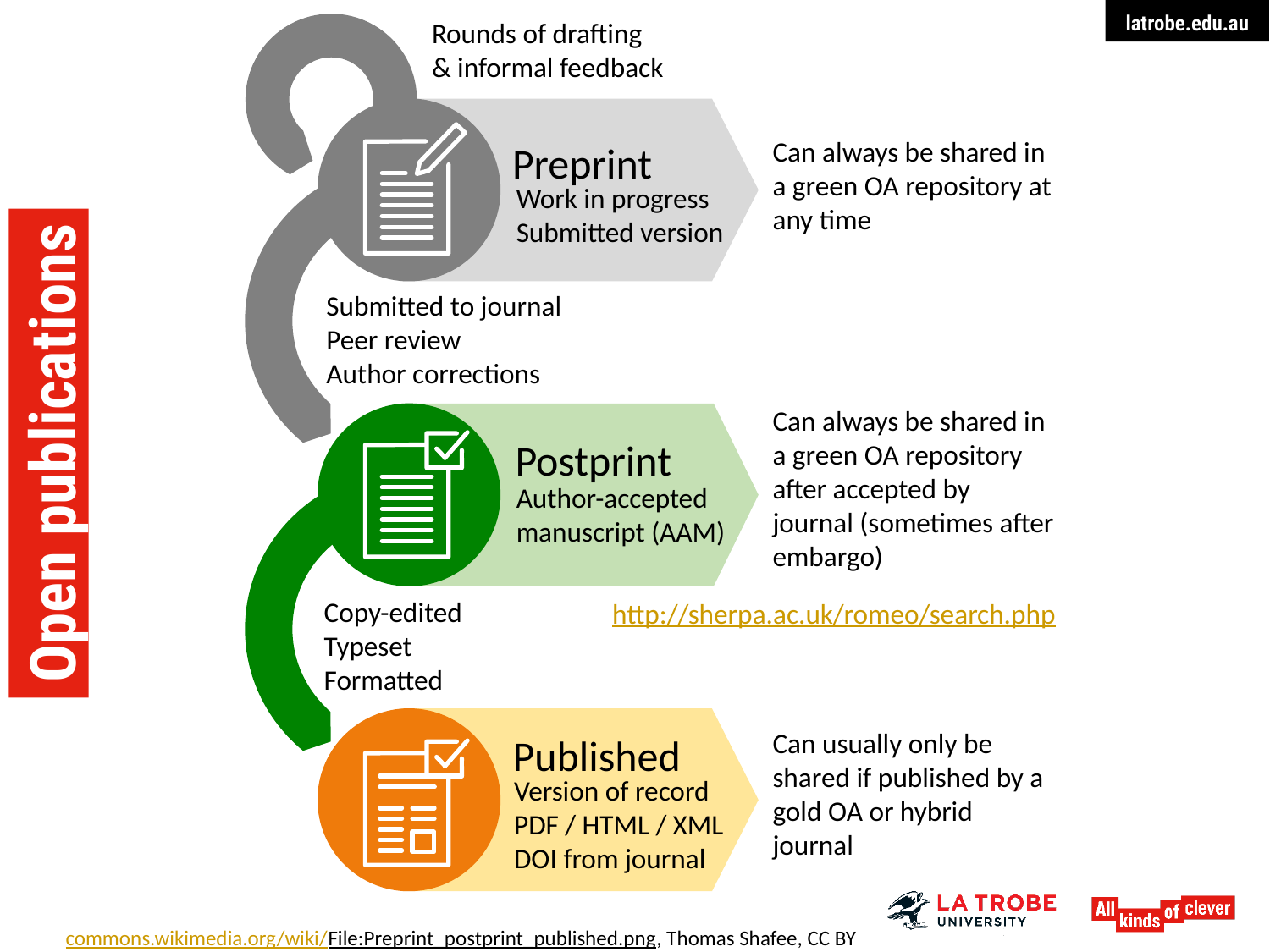

Rounds of drafting
& informal feedback

Can always be shared in a green OA repository at any time
Preprint

Submitted to journal
Peer review
Author corrections
Can always be shared in a green OA repository after accepted by journal (sometimes after embargo)

Postprint
Author-accepted
manuscript (AAM)
http://sherpa.ac.uk/romeo/search.php
Work in progress
Submitted version
Open publications

Copy-edited
Typeset
Formatted

Can usually only be shared if published by a gold OA or hybrid journal
Published

Version of record
PDF / HTML / XML
DOI from journal
commons.wikimedia.org/wiki/File:Preprint_postprint_published.png, Thomas Shafee, CC BY